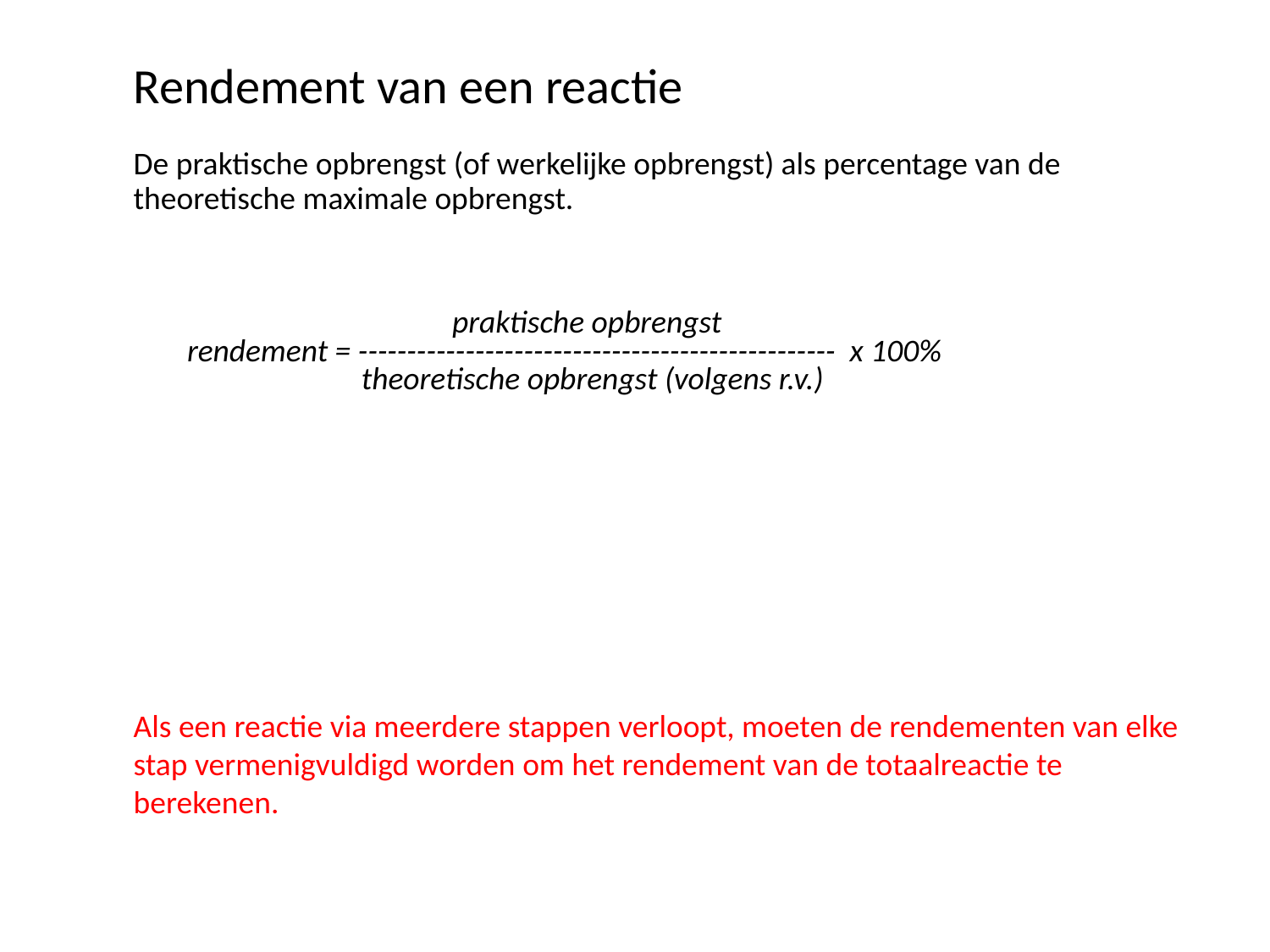

Rendement van een reactie

De praktische opbrengst (of werkelijke opbrengst) als percentage van de theoretische maximale opbrengst.

                                                  praktische opbrengst
      rendement = -------------------------------------------------  x 100%
                               theoretische opbrengst (volgens r.v.)

Als een reactie via meerdere stappen verloopt, moeten de rendementen van elke stap vermenigvuldigd worden om het rendement van de totaalreactie te berekenen.